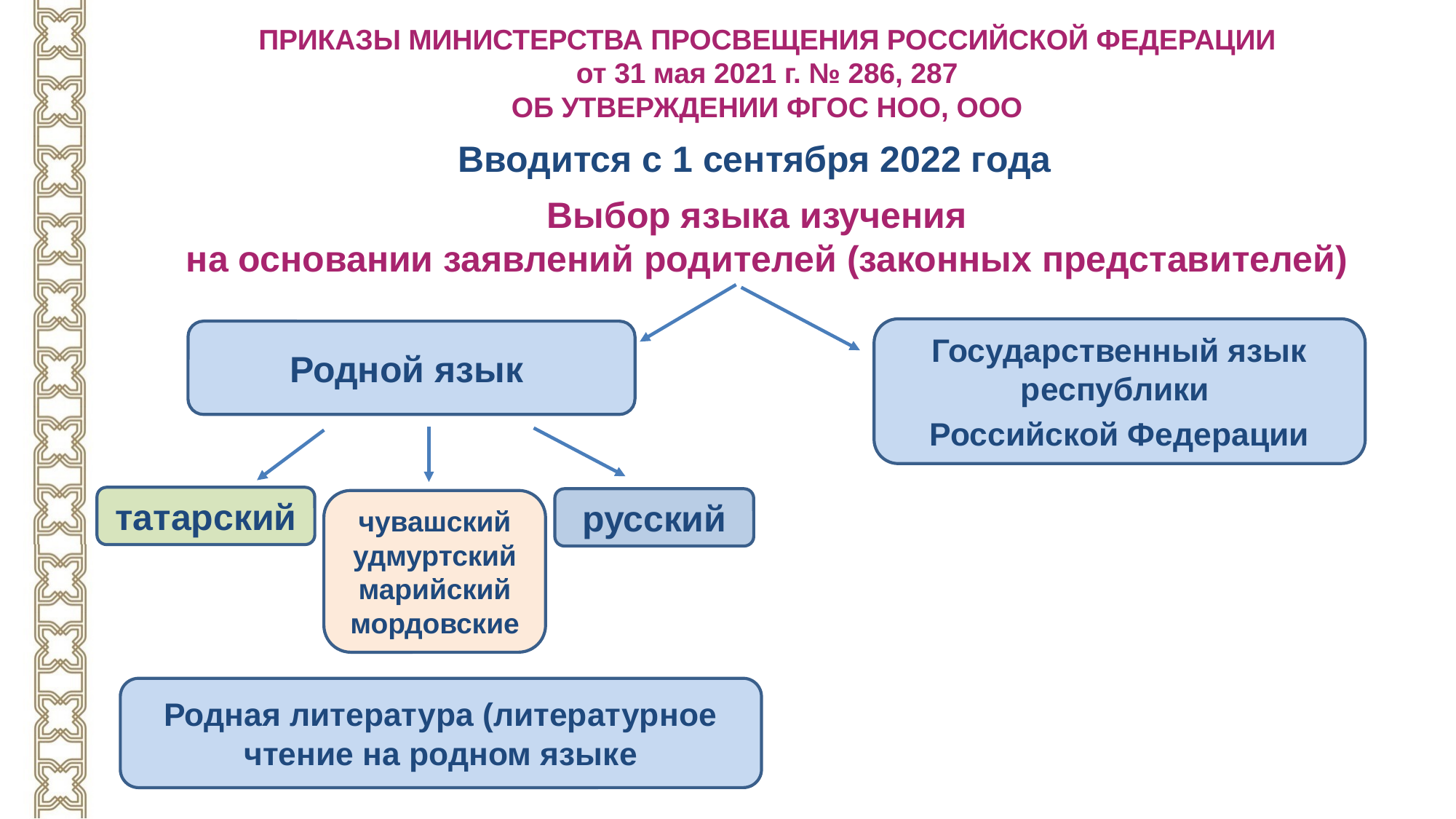

# ПРИКАЗЫ МИНИСТЕРСТВА ПРОСВЕЩЕНИЯ РОССИЙСКОЙ ФЕДЕРАЦИИ от 31 мая 2021 г. № 286, 287 ОБ УТВЕРЖДЕНИИ ФГОС НОО, ООО
Вводится с 1 сентября 2022 года
Выбор языка изучения
на основании заявлений родителей (законных представителей)

Государственный язык республики
Российской Федерации
Родной язык
татарский
русский
чувашский удмуртский марийский мордовские
Родная литература (литературное чтение на родном языке